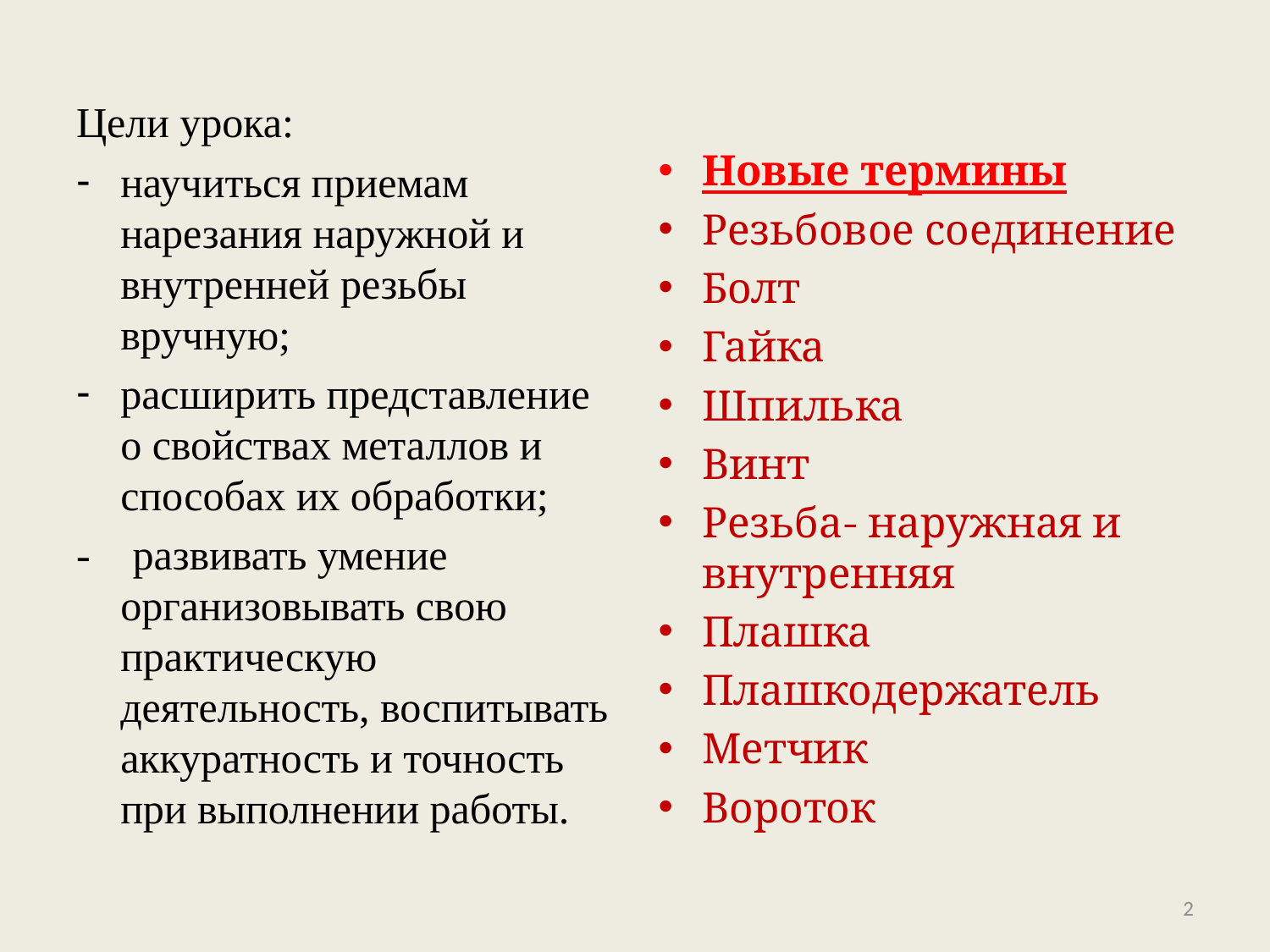

#

Новые термины
Резьбовое соединение
Болт
Гайка
Шпилька
Винт
Резьба- наружная и внутренняя
Плашка
Плашкодержатель
Метчик
Вороток

Цели урока:
научиться приемам нарезания наружной и внутренней резьбы вручную;
расширить представление о свойствах металлов и способах их обработки;
-    развивать умение организовывать свою практическую деятельность, воспитывать аккуратность и точность при выполнении работы.

2